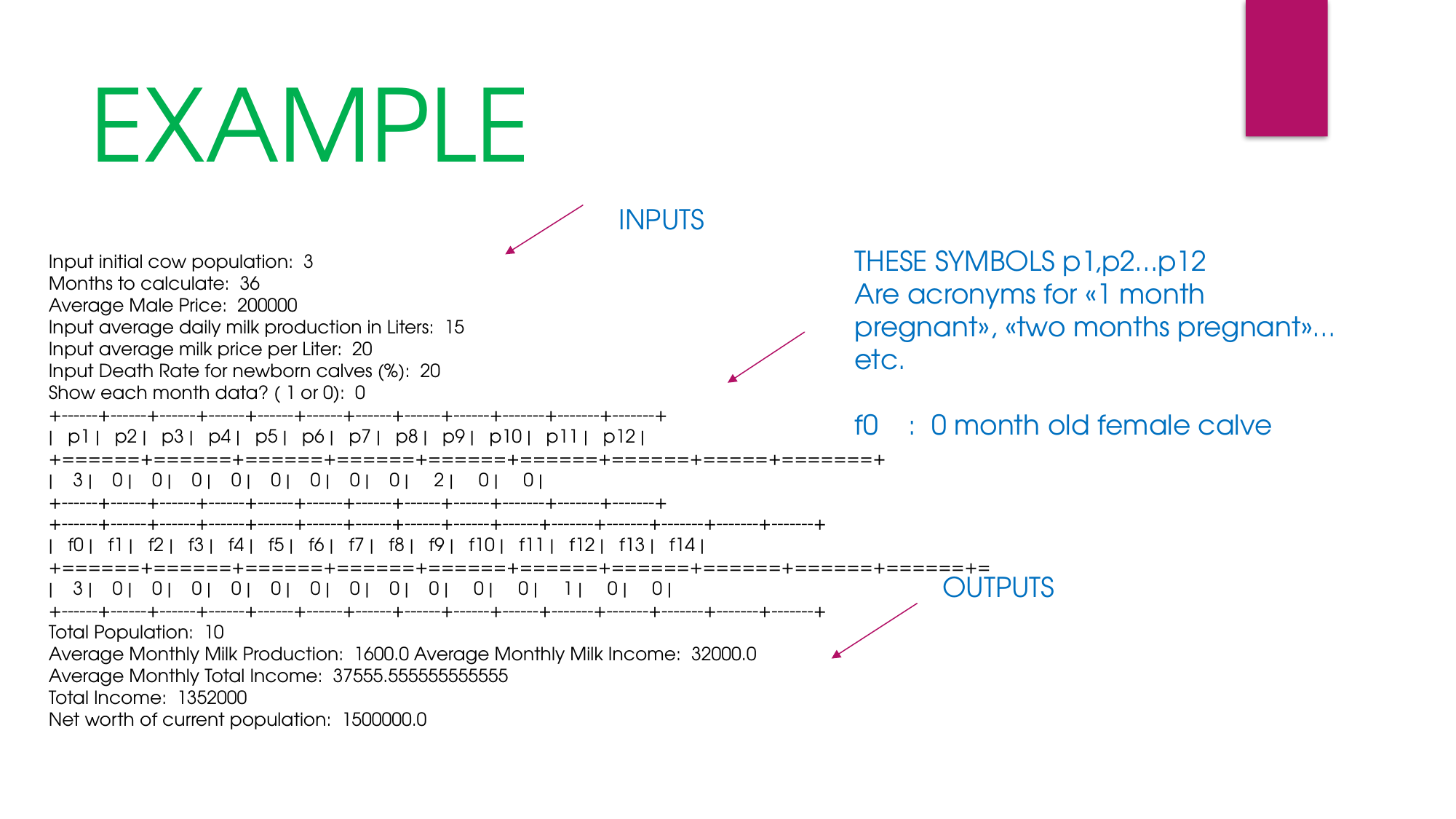

EXAMPLE

INPUTS
THESE SYMBOLS p1,p2…p12
Are acronyms for «1 month pregnant», «two months pregnant»…etc.

f0    :  0 month old female calve
Input initial cow population:  3
Months to calculate:  36
Average Male Price:  200000
Input average daily milk production in Liters:  15
Input average milk price per Liter:  20
Input Death Rate for newborn calves (%):  20
Show each month data? ( 1 or 0):  0
+------+------+------+------+------+------+------+------+------+-------+-------+-------+
|   p1 |   p2 |   p3 |   p4 |   p5 |   p6 |   p7 |   p8 |   p9 |   p10 |   p11 |   p12 |
+======+======+======+======+======+======+======+=====+=======+
|    3 |    0 |    0 |    0 |    0 |    0 |    0 |    0 |    0 |     2 |     0 |     0 |
+------+------+------+------+------+------+------+------+------+-------+-------+-------+
+------+------+------+------+------+------+------+------+------+------+-------+-------+-------+-------+-------+
|   f0 |   f1 |   f2 |   f3 |   f4 |   f5 |   f6 |   f7 |   f8 |   f9 |   f10 |   f11 |   f12 |   f13 |   f14 |
+======+======+======+======+======+======+======+======+======+======+=
|    3 |    0 |    0 |    0 |    0 |    0 |    0 |    0 |    0 |    0 |     0 |     0 |     1 |     0 |     0 |
+------+------+------+------+------+------+------+------+------+------+-------+-------+-------+-------+-------+
Total Population:  10
Average Monthly Milk Production:  1600.0 Average Monthly Milk Income:  32000.0
Average Monthly Total Income:  37555.555555555555
Total Income:  1352000
Net worth of current population:  1500000.0
OUTPUTS